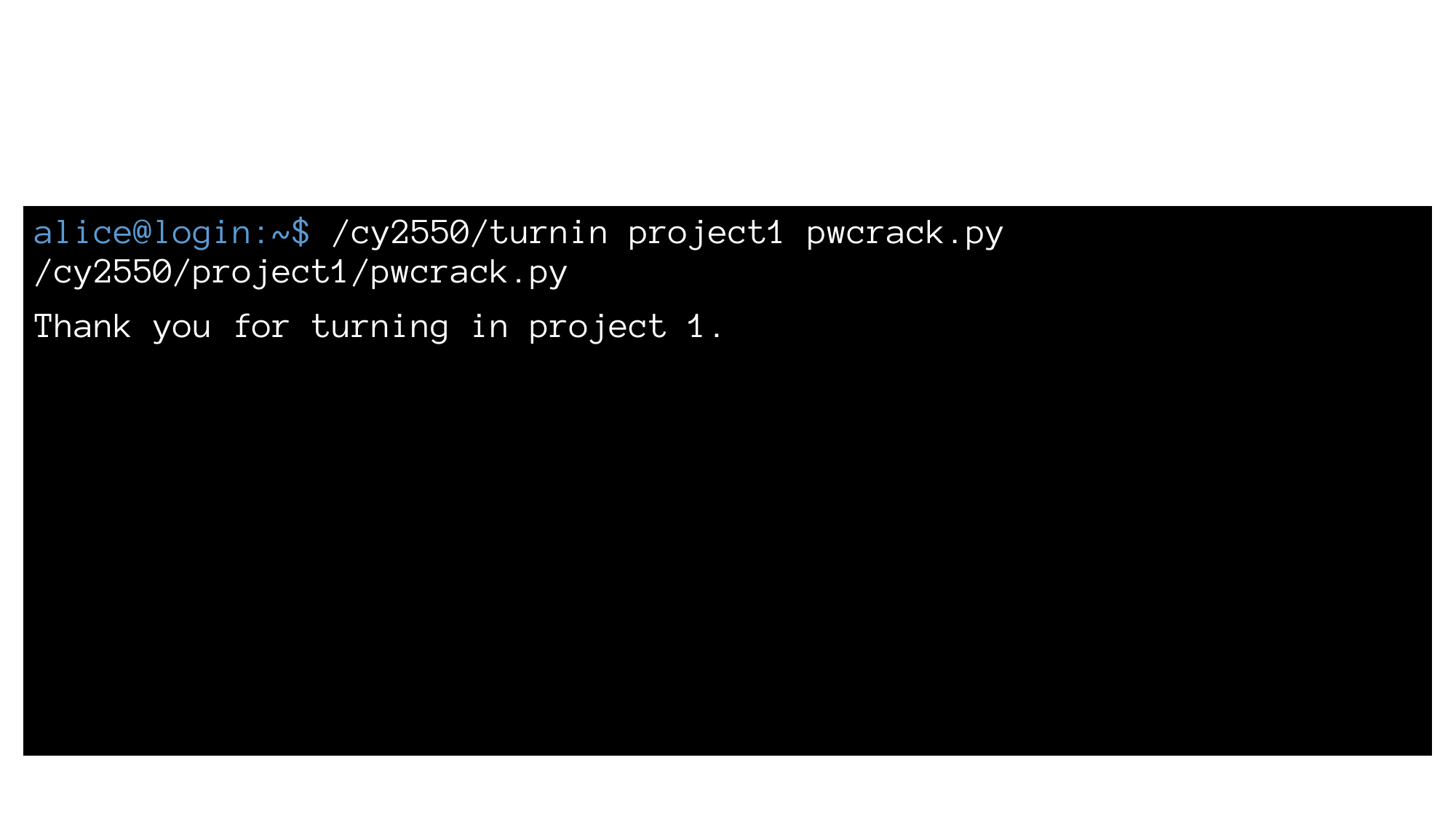

alice@login:~$ /cy2550/turnin project1 pwcrack.py /cy2550/project1/pwcrack.py
Thank you for turning in project 1.
alice@login:~$ ls –l /cy2550/
drwx--x--x 0 cbw  faculty     512 Jan 29 22:46 project1
-rwsr-xr-x 1 cbw  faculty      17 Jan 29 22:46 turnin
alice@login:~$ ls –l /cy2550/project1/
-r-x------ 0 cbw  faculty     512 Jan 29 22:46 pwcrack.py
-rw------- 1 cbw  faculty      17 Jan 29 22:46 grades